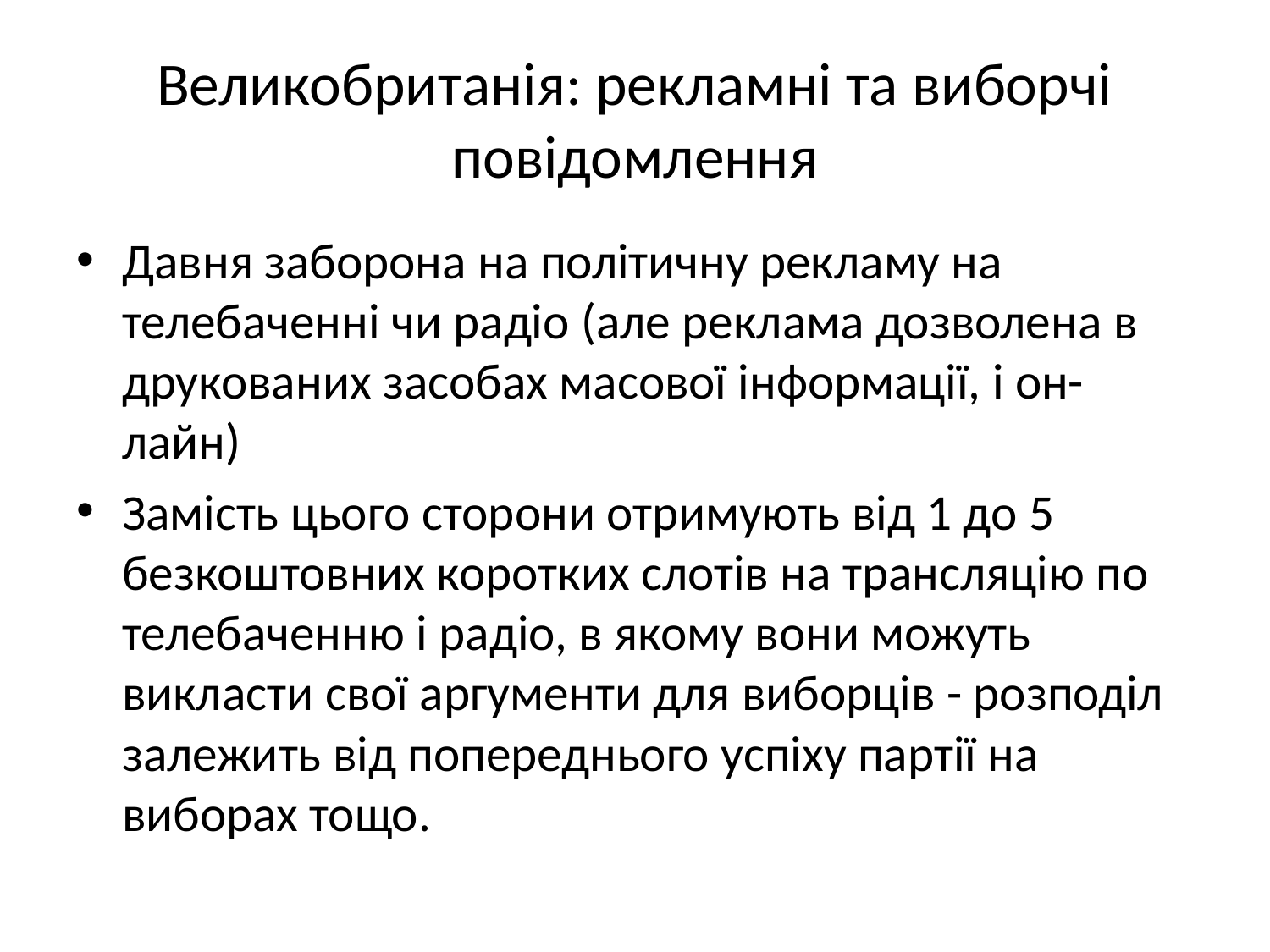

# Великобританія: рекламні та виборчі повідомлення
Давня заборона на політичну рекламу на телебаченні чи радіо (але реклама дозволена в друкованих засобах масової інформації, і он-лайн)
Замість цього сторони отримують від 1 до 5 безкоштовних коротких слотів на трансляцію по телебаченню і радіо, в якому вони можуть викласти свої аргументи для виборців - розподіл залежить від попереднього успіху партії на виборах тощо.